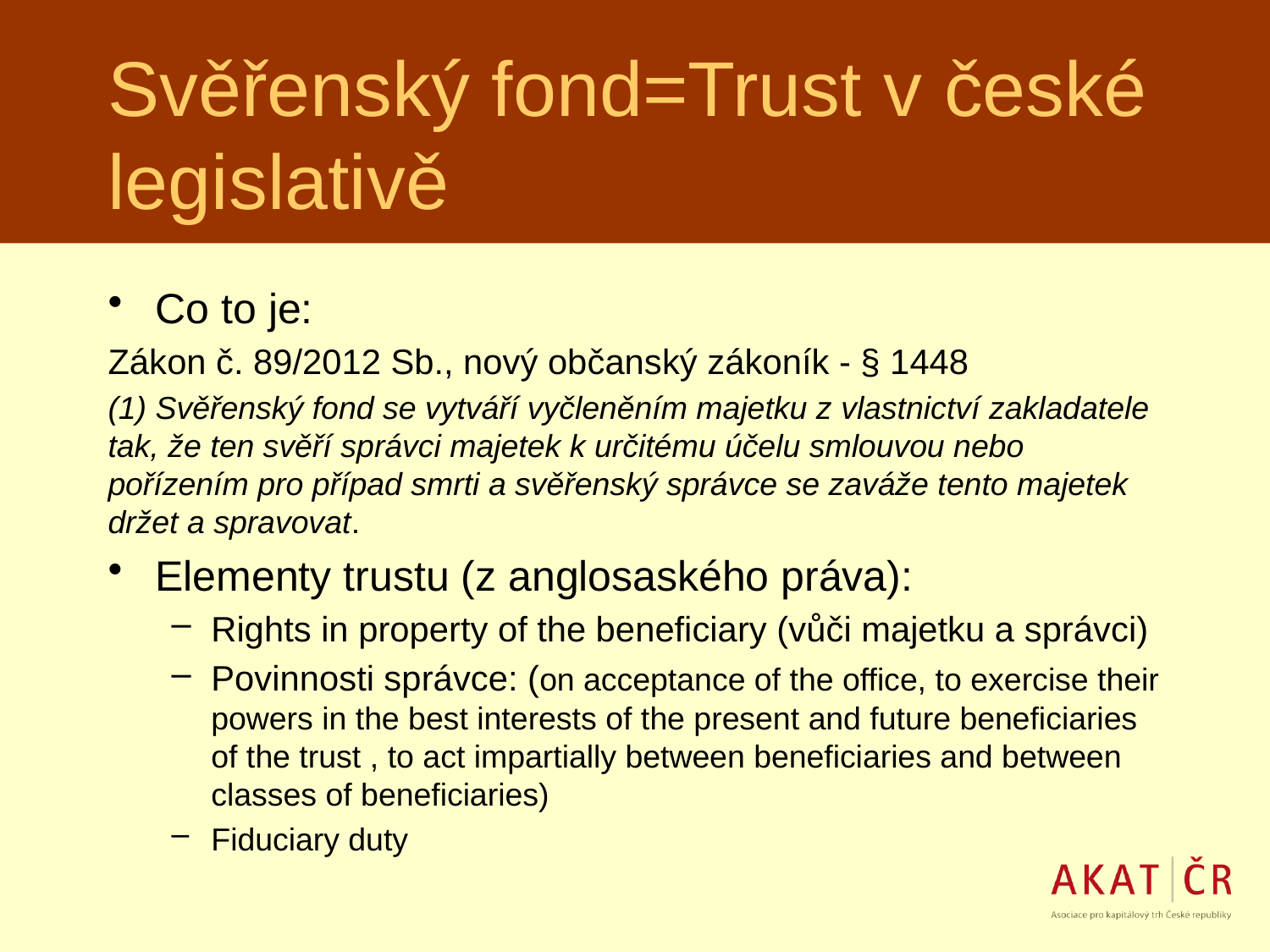

# Svěřenský fond=Trust v české legislativě
Co to je:
Zákon č. 89/2012 Sb., nový občanský zákoník - § 1448
(1) Svěřenský fond se vytváří vyčleněním majetku z vlastnictví zakladatele tak, že ten svěří správci majetek k určitému účelu smlouvou nebo pořízením pro případ smrti a svěřenský správce se zaváže tento majetek držet a spravovat.
Elementy trustu (z anglosaského práva):
Rights in property of the beneficiary (vůči majetku a správci)
Povinnosti správce: (on acceptance of the office, to exercise their powers in the best interests of the present and future beneficiaries of the trust , to act impartially between beneficiaries and between classes of beneficiaries)
Fiduciary duty